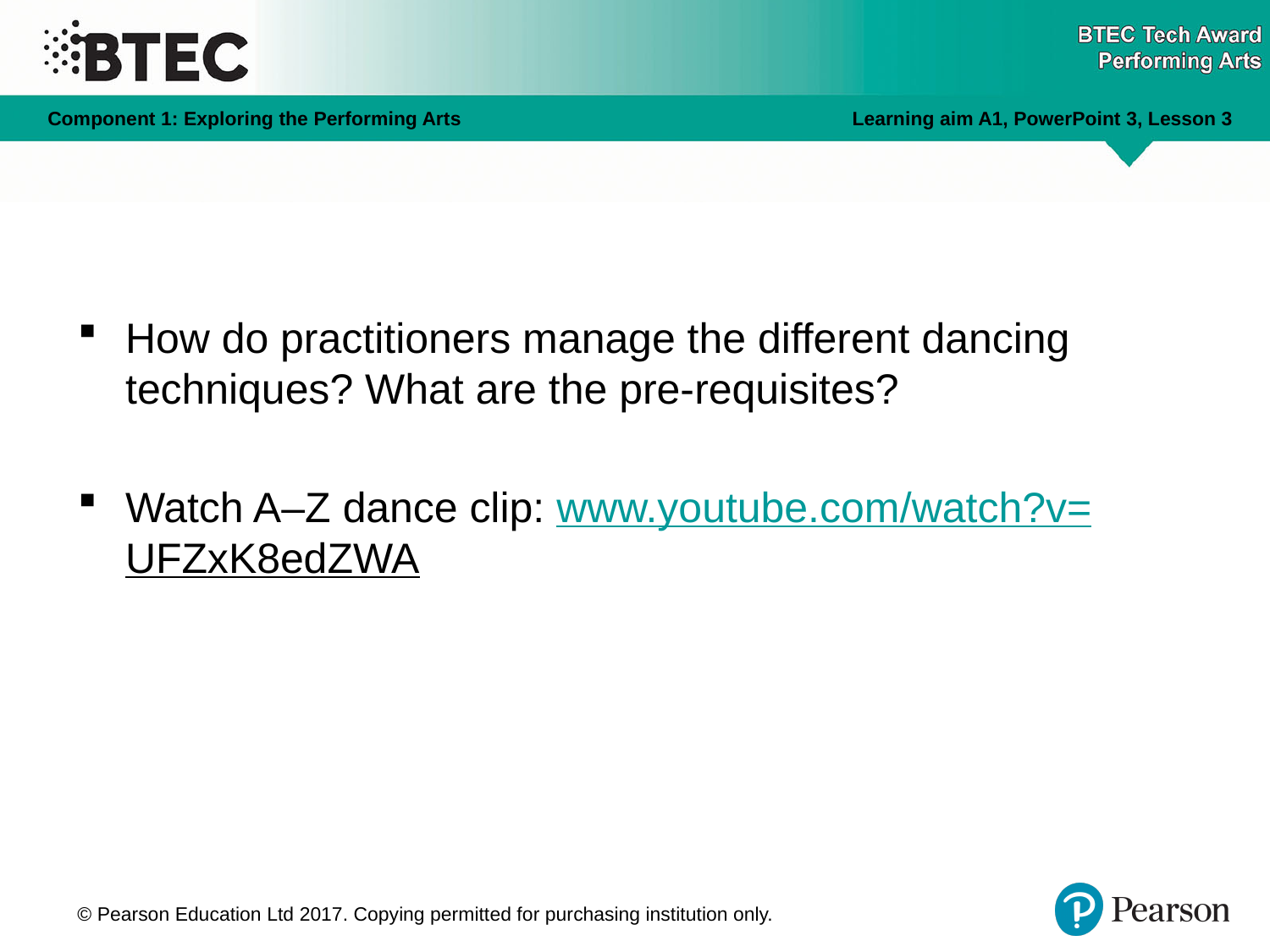

How do practitioners manage the different dancing techniques? What are the pre-requisites?

Watch A–Z dance clip: www.youtube.com/watch?v=UFZxK8edZWA
© Pearson Education Ltd 2017. Copying permitted for purchasing institution only.